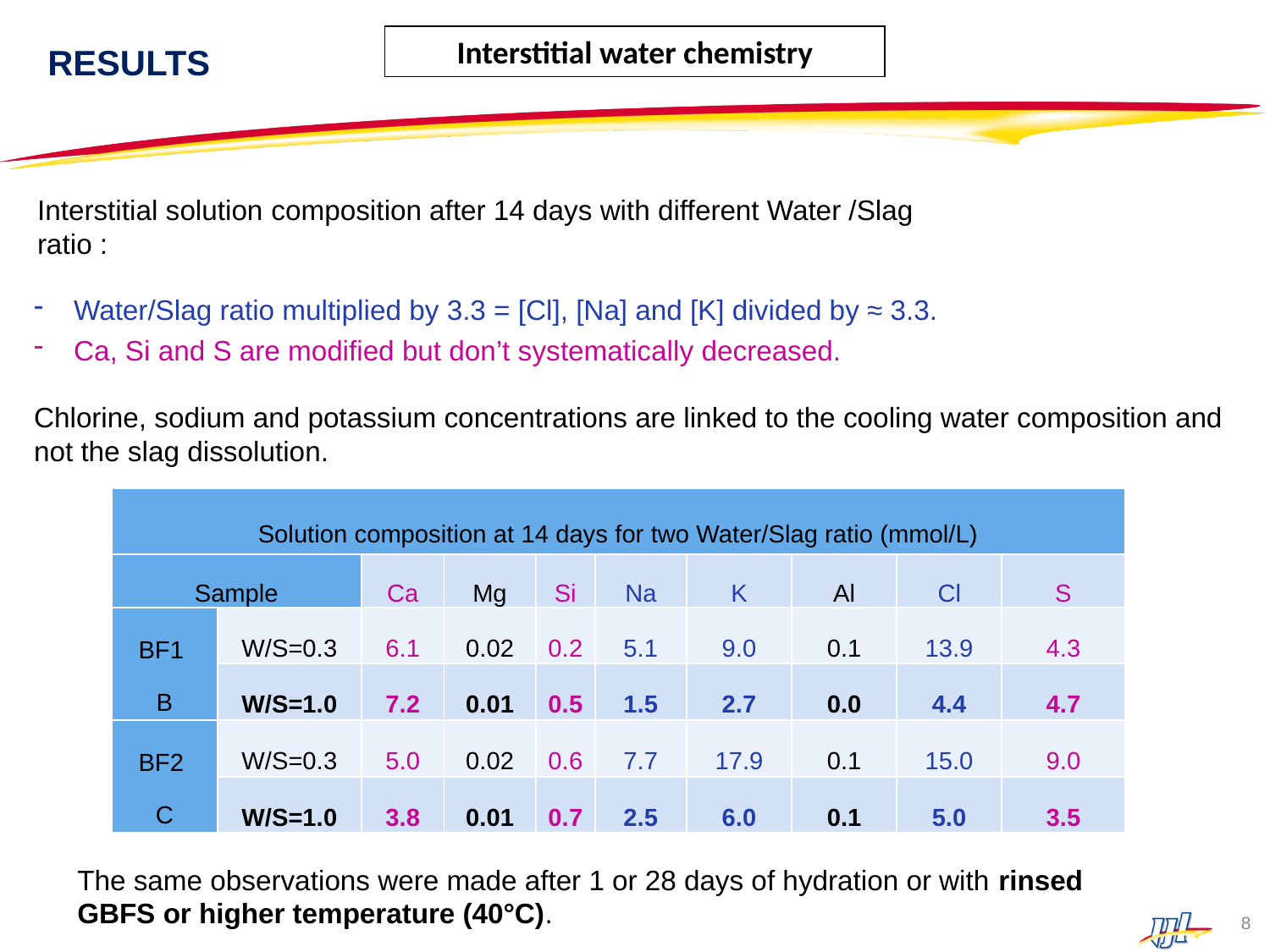

# Results
Interstitial water chemistry
Interstitial solution composition after 14 days with different Water /Slag ratio :
Water/Slag ratio multiplied by 3.3 = [Cl], [Na] and [K] divided by ≈ 3.3.
Ca, Si and S are modified but don’t systematically decreased.

Chlorine, sodium and potassium concentrations are linked to the cooling water composition and not the slag dissolution.
| Solution composition at 14 days for two Water/Slag ratio (mmol/L) |  |  |  |  |  |  |  |  |  |
| --- | --- | --- | --- | --- | --- | --- | --- | --- | --- |
| Sample |  | Ca | Mg | Si | Na | K | Al | Cl | S |
| BF1 B | W/S=0.3 |  |  |  | 5.1 | 9.0 |  | 13.9 |  |
|  | W/S=1.0 |  |  |  | 1.5 | 2.7 |  | 4.4 |  |
| BF2 C | W/S=0.3 |  |  |  | 7.7 | 17.9 |  | 15.0 |  |
|  | W/S=1.0 |  |  |  | 2.5 | 6.0 |  | 5.0 |  |
| Solution composition at 14 days for two Water/Slag ratio (mmol/L) |  |  |  |  |  |  |  |  |  |
| --- | --- | --- | --- | --- | --- | --- | --- | --- | --- |
| Sample |  | Ca | Mg | Si | Na | K | Al | Cl | S |
| BF1 B | W/S=0.3 | 6.1 | 0.02 | 0.2 | 5.1 | 9.0 | 0.1 | 13.9 | 4.3 |
|  | W/S=1.0 | 7.2 | 0.01 | 0.5 | 1.5 | 2.7 | 0.0 | 4.4 | 4.7 |
| BF2 C | W/S=0.3 | 5.0 | 0.02 | 0.6 | 7.7 | 17.9 | 0.1 | 15.0 | 9.0 |
|  | W/S=1.0 | 3.8 | 0.01 | 0.7 | 2.5 | 6.0 | 0.1 | 5.0 | 3.5 |
The same observations were made after 1 or 28 days of hydration or with rinsed GBFS or higher temperature (40°C).
8